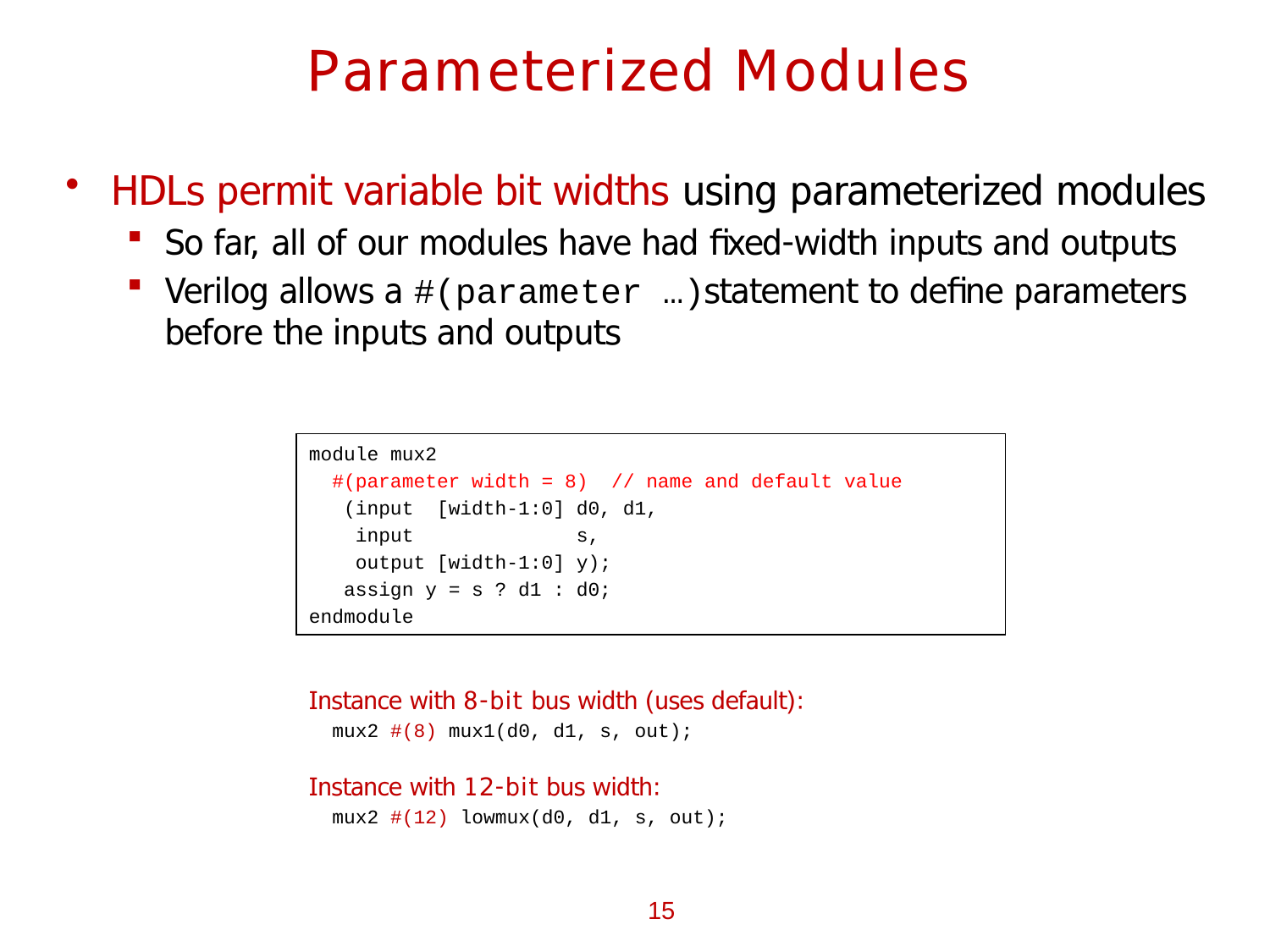

# Parameterized Modules
HDLs permit variable bit widths using parameterized modules
So far, all of our modules have had fixed-width inputs and outputs
Verilog allows a #(parameter …)statement to define parameters before the inputs and outputs
module mux2
  #(parameter width = 8)  // name and default value
   (input  [width-1:0] d0, d1,
    input              s,
    output [width-1:0] y);
   assign y = s ? d1 : d0;
endmodule
Instance with 8-bit bus width (uses default):
  mux2 #(8) mux1(d0, d1, s, out);

Instance with 12-bit bus width:
  mux2 #(12) lowmux(d0, d1, s, out);
15